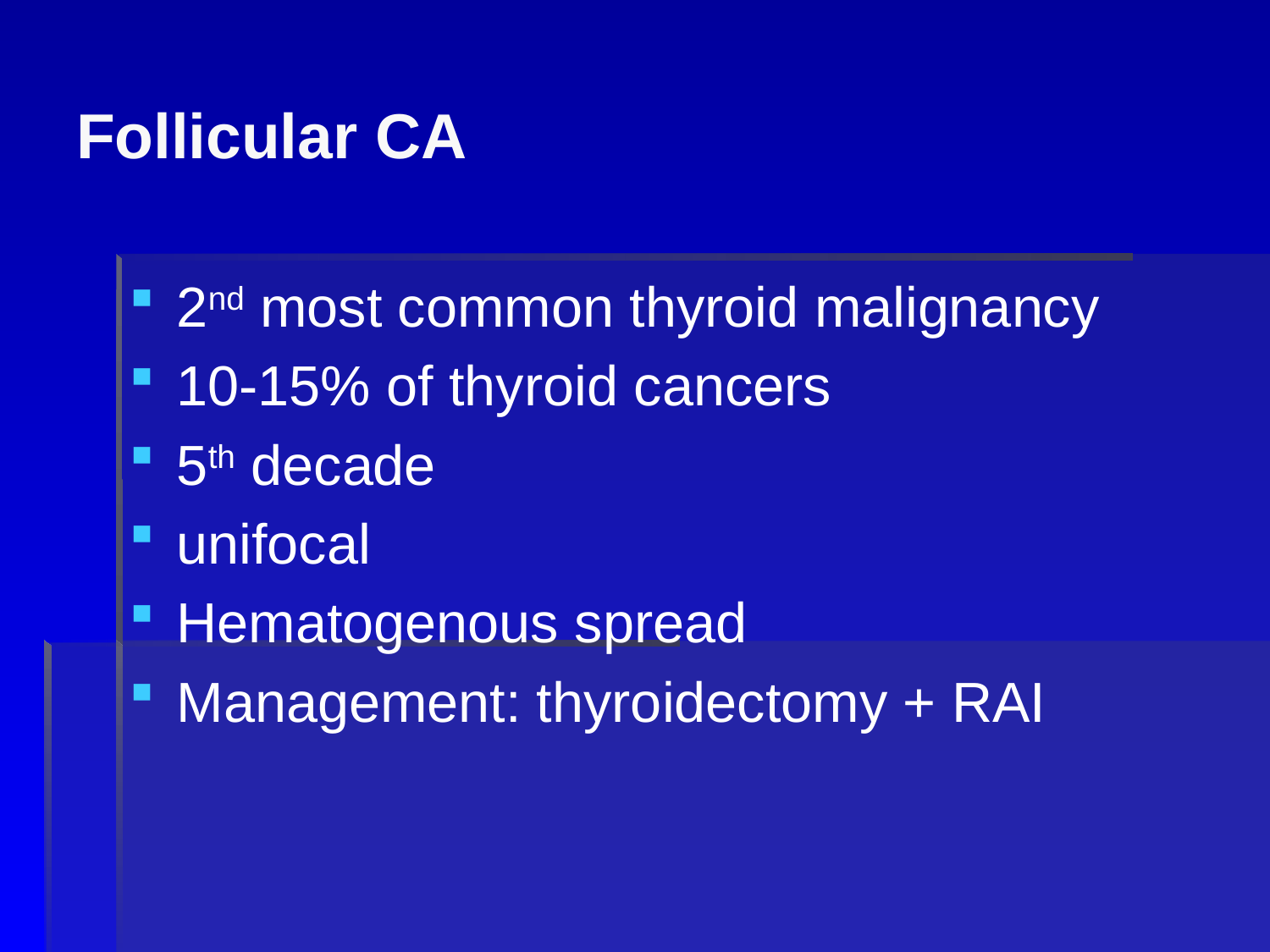

# Follicular CA
2nd most common thyroid malignancy
10-15% of thyroid cancers
5th decade
unifocal
Hematogenous spread
Management: thyroidectomy + RAI